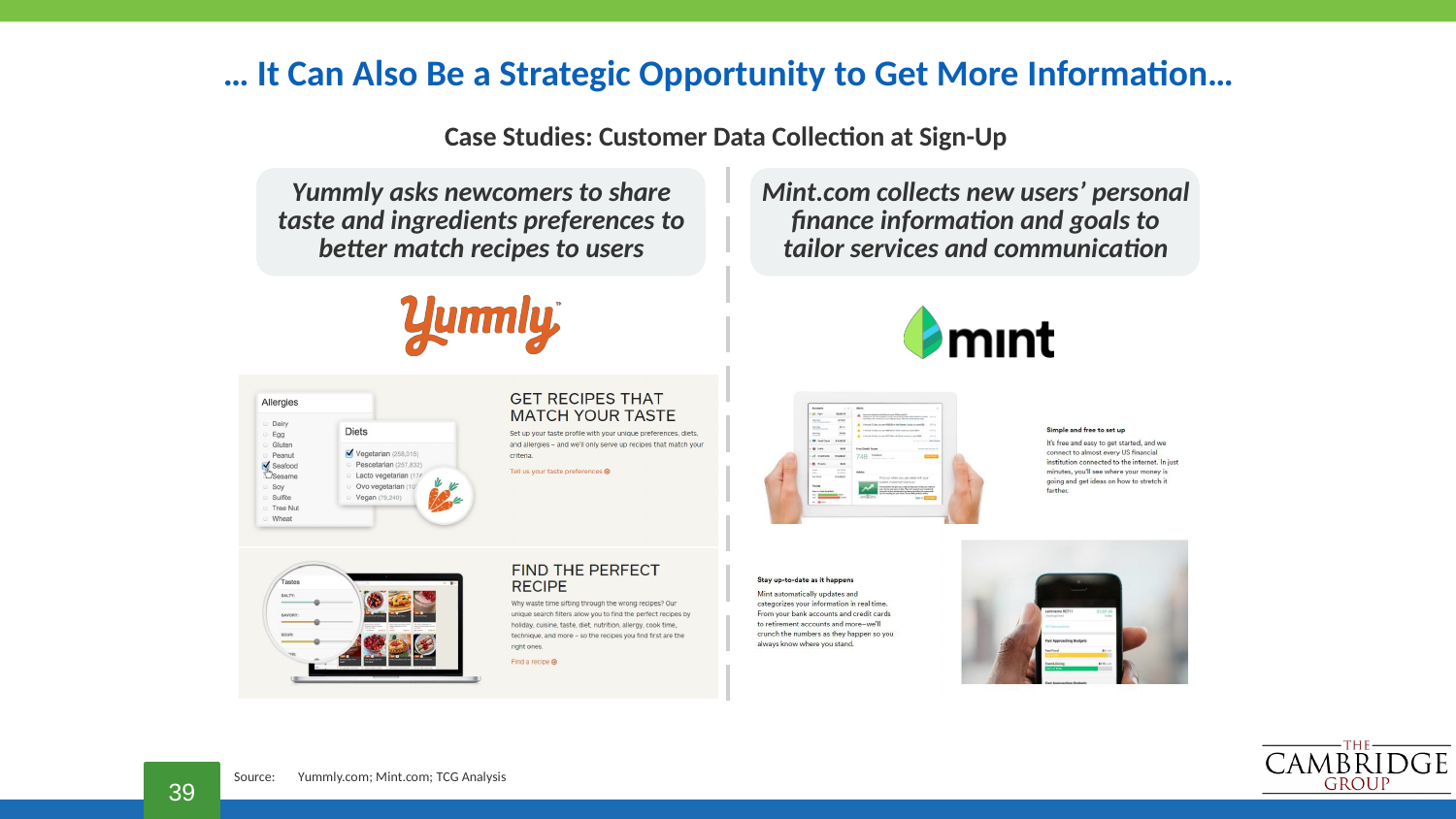

# … It Can Also Be a Strategic Opportunity to Get More Information…
Case Studies: Customer Data Collection at Sign-Up

Yummly asks newcomers to share taste and ingredients preferences to better match recipes to users
Mint.com collects new users’ personal finance information and goals to tailor services and communication

39
Source:
Yummly.com; Mint.com; TCG Analysis